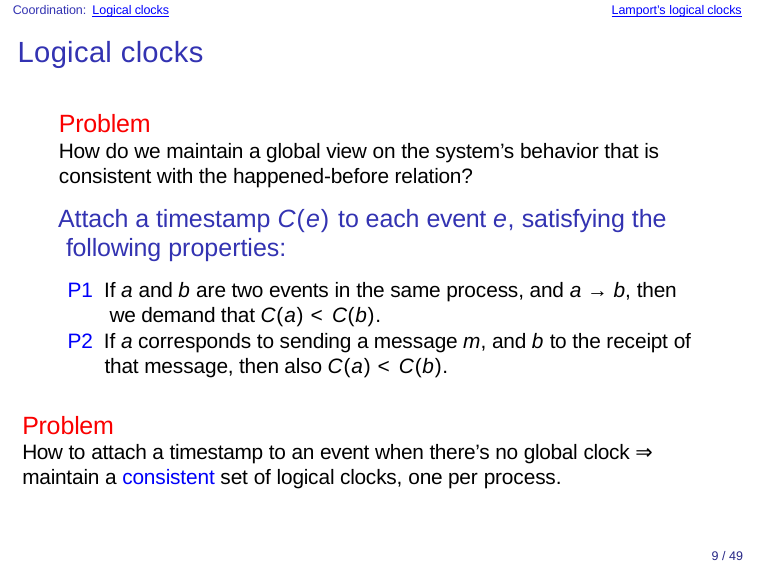

Coordination: Logical clocks
Lamport’s logical clocks
Logical clocks

Problem
How do we maintain a global view on the system’s behavior that is  consistent with the happened-before relation?
Attach a timestamp C(e) to each event e, satisfying the  following properties:
P1 If a and b are two events in the same process, and a → b, then  we demand that C(a) < C(b).
P2 If a corresponds to sending a message m, and b to the receipt of  that message, then also C(a) < C(b).

Problem
How to attach a timestamp to an event when there’s no global clock ⇒
maintain a consistent set of logical clocks, one per process.
9 / 49